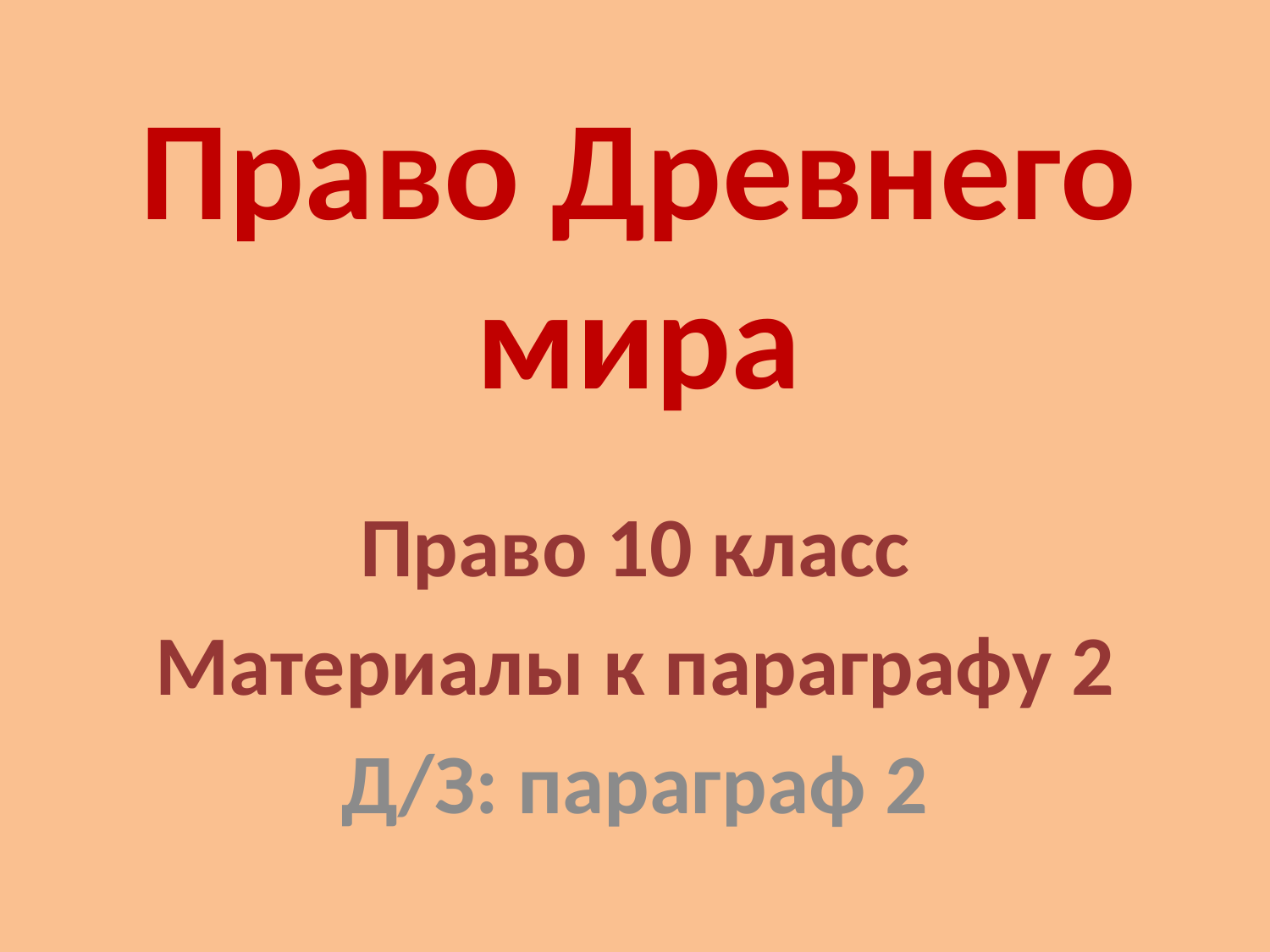

# Право Древнего мира
Право 10 класс
Материалы к параграфу 2
Д/З: параграф 2